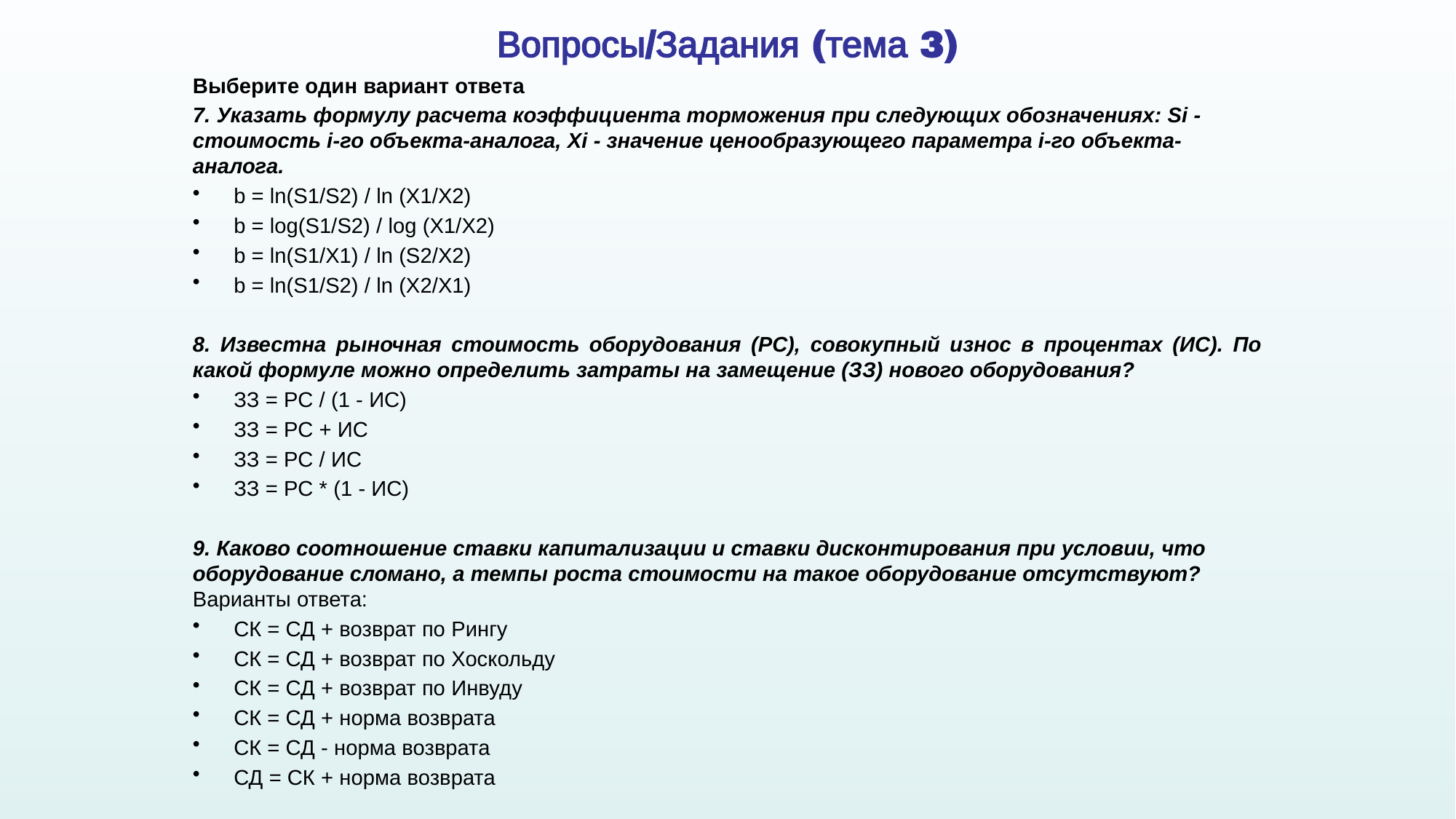

# Вопросы/Задания (тема 3)
Выберите один вариант ответа
7. Указать формулу расчета коэффициента торможения при следующих обозначениях: Si - стоимость i-го объекта-аналога, Xi - значение ценообразующего параметра i-го объекта-аналога.
b = ln(S1/S2) / ln (X1/X2)
b = log(S1/S2) / log (X1/X2)
b = ln(S1/X1) / ln (S2/X2)
b = ln(S1/S2) / ln (X2/X1)

8. Известна рыночная стоимость оборудования (РС), совокупный износ в процентах (ИС). По какой формуле можно определить затраты на замещение (ЗЗ) нового оборудования?
ЗЗ = РС / (1 - ИС)
ЗЗ = РС + ИС
ЗЗ = РС / ИС
ЗЗ = РС * (1 - ИС)

9. Каково соотношение ставки капитализации и ставки дисконтирования при условии, что оборудование сломано, а темпы роста стоимости на такое оборудование отсутствуют?
Варианты ответа:
СК = СД + возврат по Рингу
СК = СД + возврат по Хоскольду
СК = СД + возврат по Инвуду
СК = СД + норма возврата
СК = СД - норма возврата
СД = СК + норма возврата